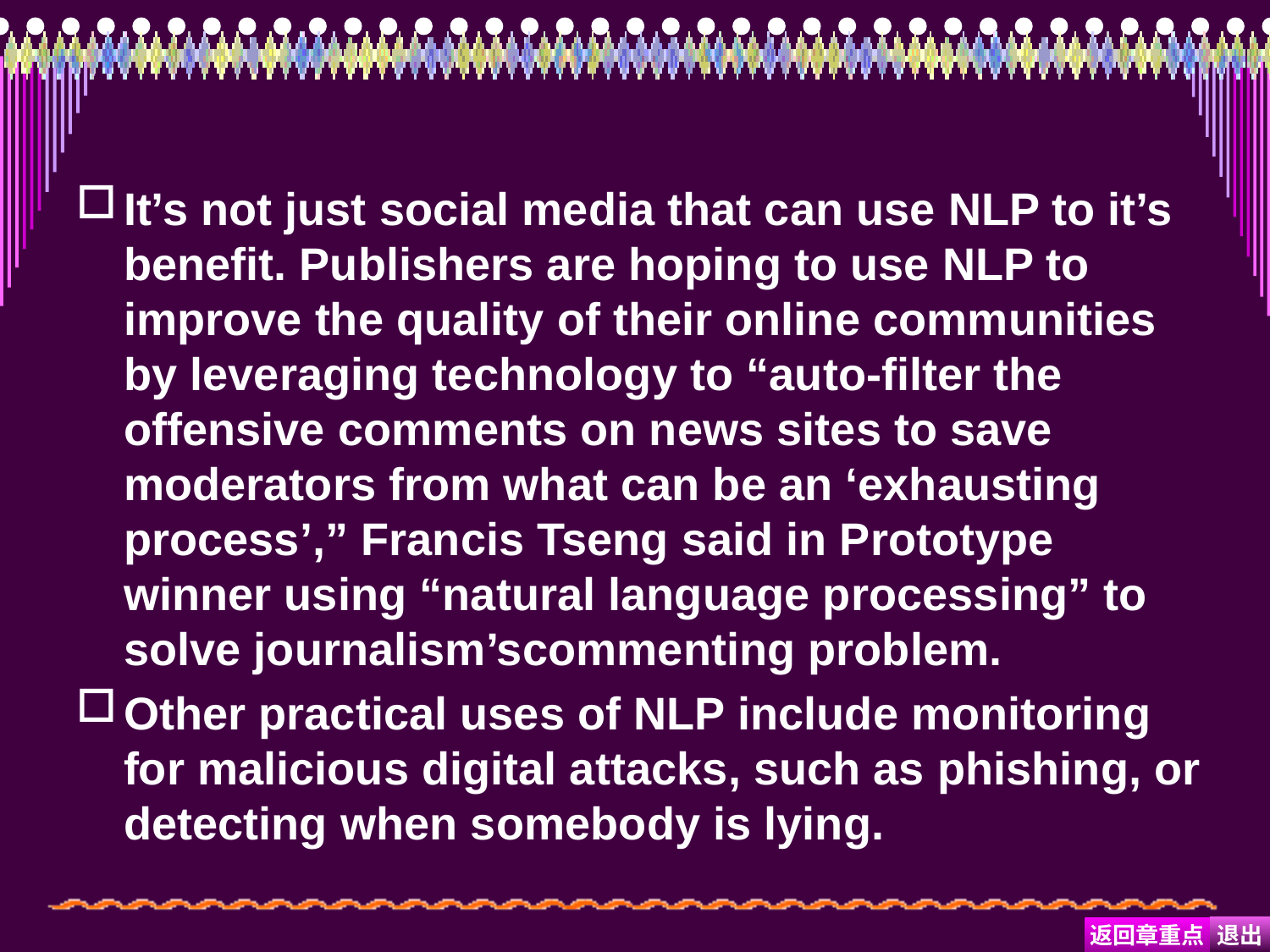

#
It’s not just social media that can use NLP to it’s benefit. Publishers are hoping to use NLP to improve the quality of their online communities by leveraging technology to “auto-filter the offensive comments on news sites to save moderators from what can be an ‘exhausting process’,” Francis Tseng said in Prototype winner using “natural language processing” to solve journalism’scommenting problem.
Other practical uses of NLP include monitoring for malicious digital attacks, such as phishing, or detecting when somebody is lying.